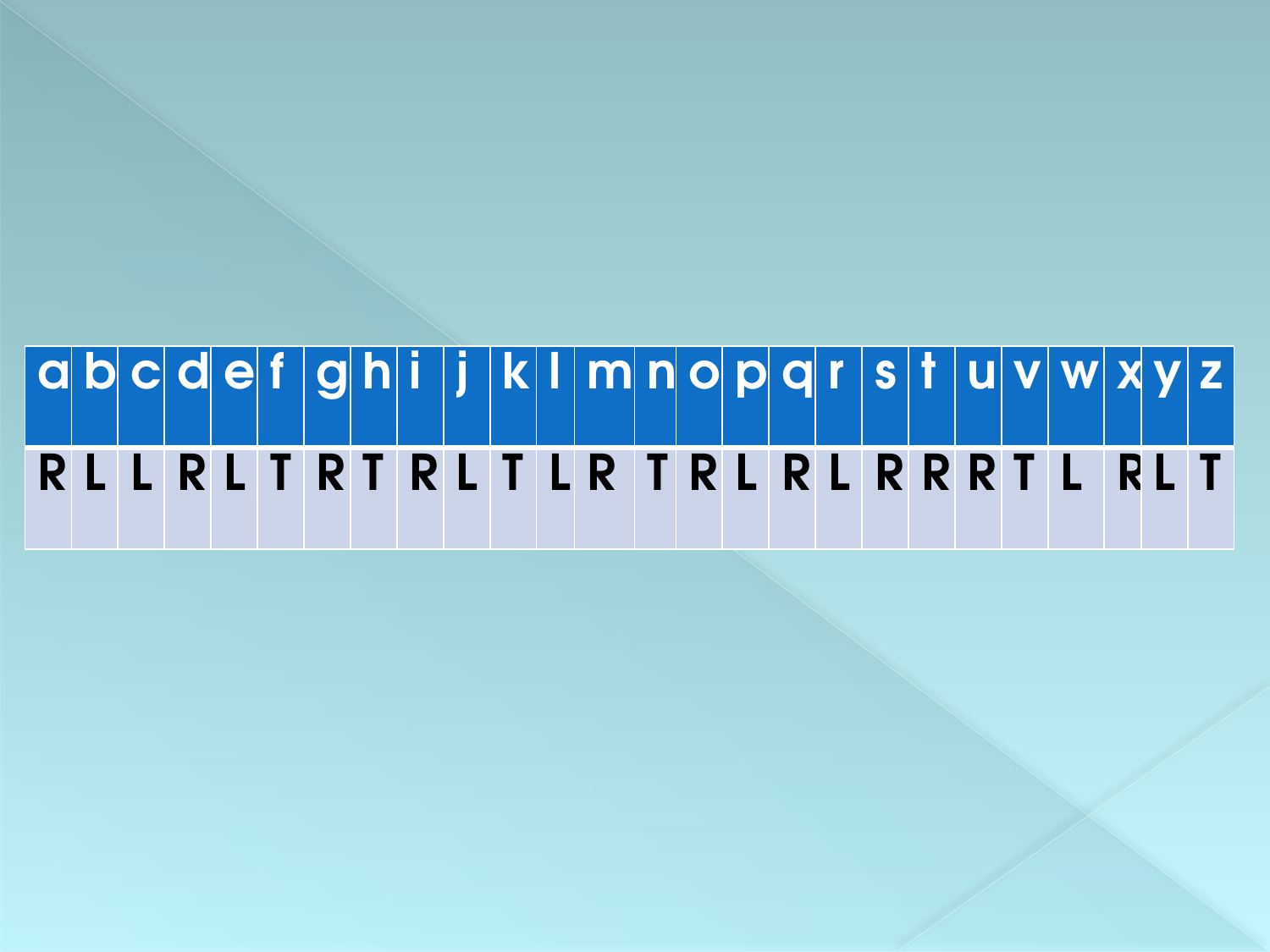

#

| a | b | c | d | e | f | g | h | i | j | k | l | m | n | o | p | q | r | s | t | u | v | w | x | y | z |
| --- | --- | --- | --- | --- | --- | --- | --- | --- | --- | --- | --- | --- | --- | --- | --- | --- | --- | --- | --- | --- | --- | --- | --- | --- | --- |
| R | L | L | R | L | T | R | T | R | L | T | L | R | T | R | L | R | L | R | R | R | T | L | R | L | T |